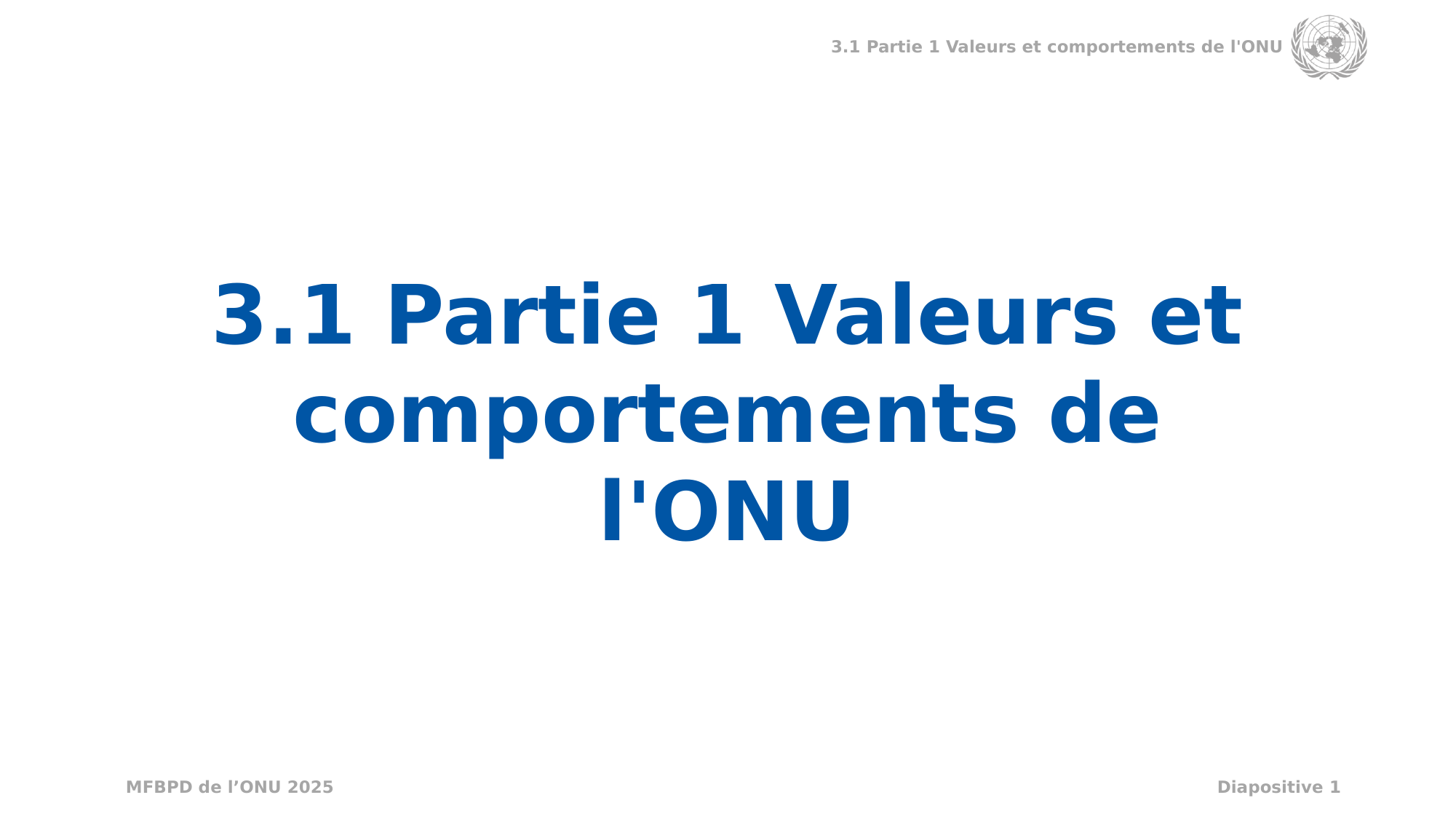

3.1 Partie 1 Valeurs et comportements de l'ONU